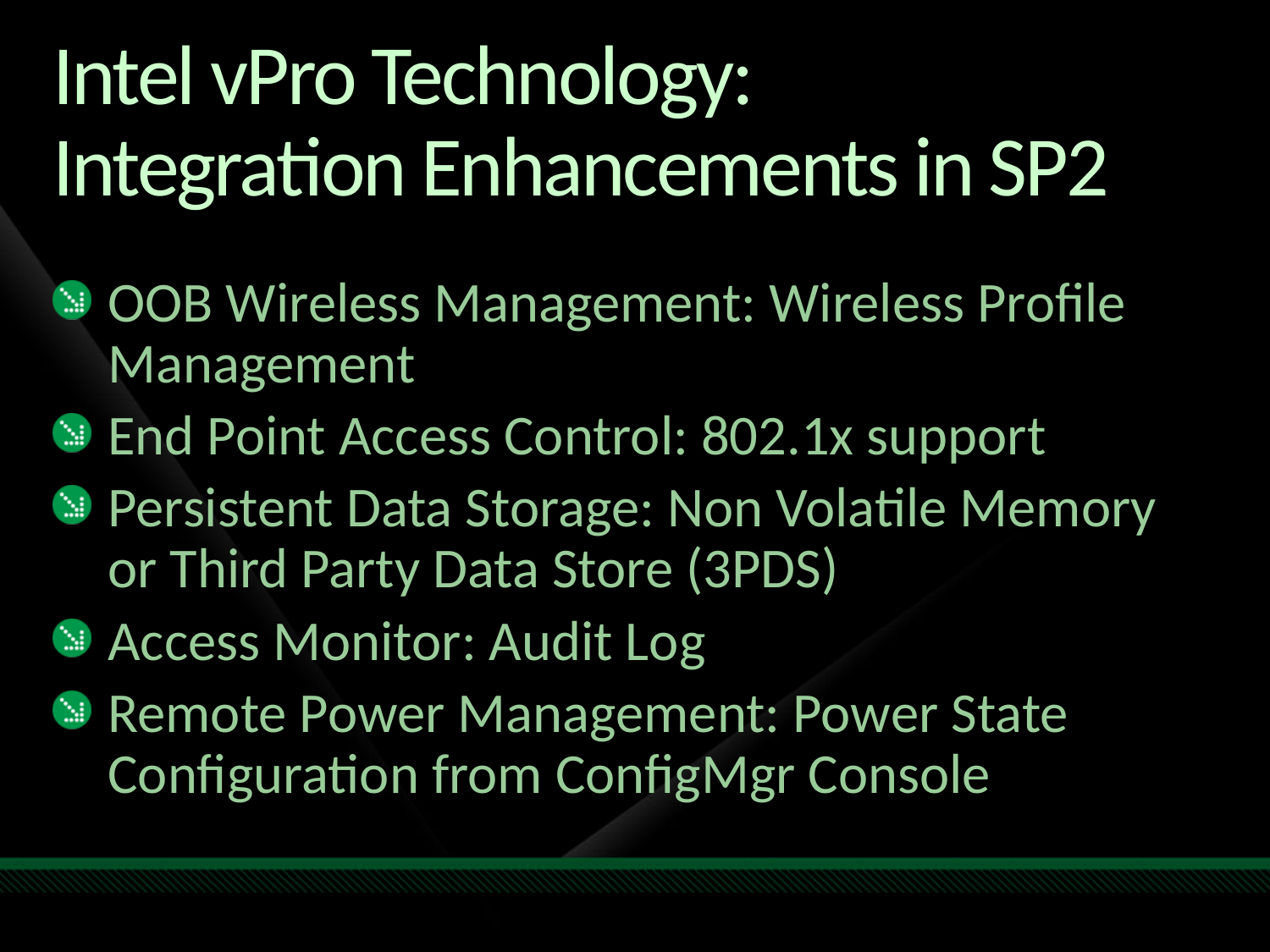

# Intel vPro Technology: Integration Enhancements in SP2
OOB Wireless Management: Wireless Profile Management
End Point Access Control: 802.1x support
Persistent Data Storage: Non Volatile Memory or Third Party Data Store (3PDS)
Access Monitor: Audit Log
Remote Power Management: Power State Configuration from ConfigMgr Console